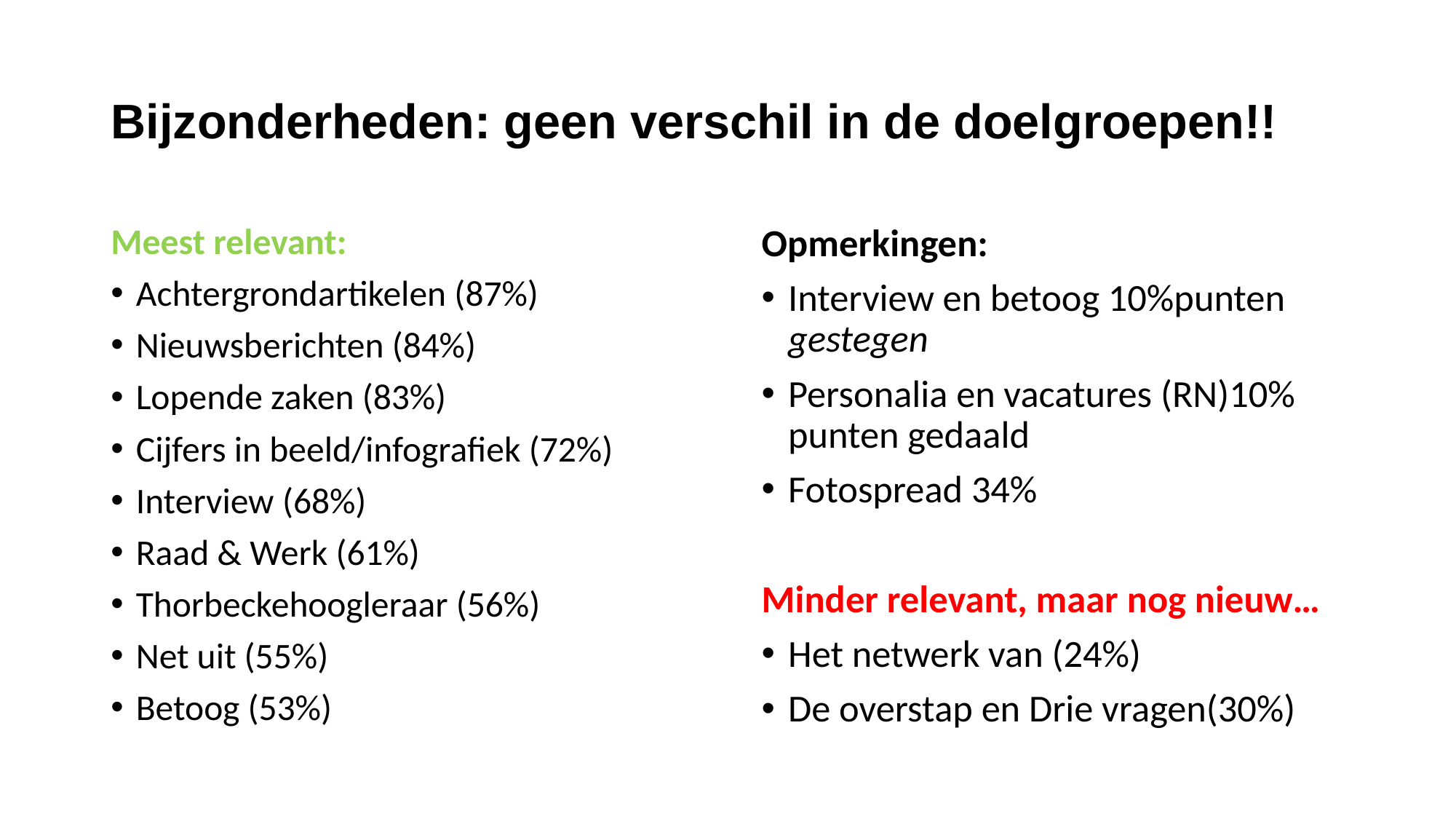

# Bijzonderheden: geen verschil in de doelgroepen!!
Meest relevant:
Achtergrondartikelen (87%)
Nieuwsberichten (84%)
Lopende zaken (83%)
Cijfers in beeld/infografiek (72%)
Interview (68%)
Raad & Werk (61%)
Thorbeckehoogleraar (56%)
Net uit (55%)
Betoog (53%)
Opmerkingen:
Interview en betoog 10%punten gestegen
Personalia en vacatures (RN)10% punten gedaald
Fotospread 34%

Minder relevant, maar nog nieuw…
Het netwerk van (24%)
De overstap en Drie vragen(30%)